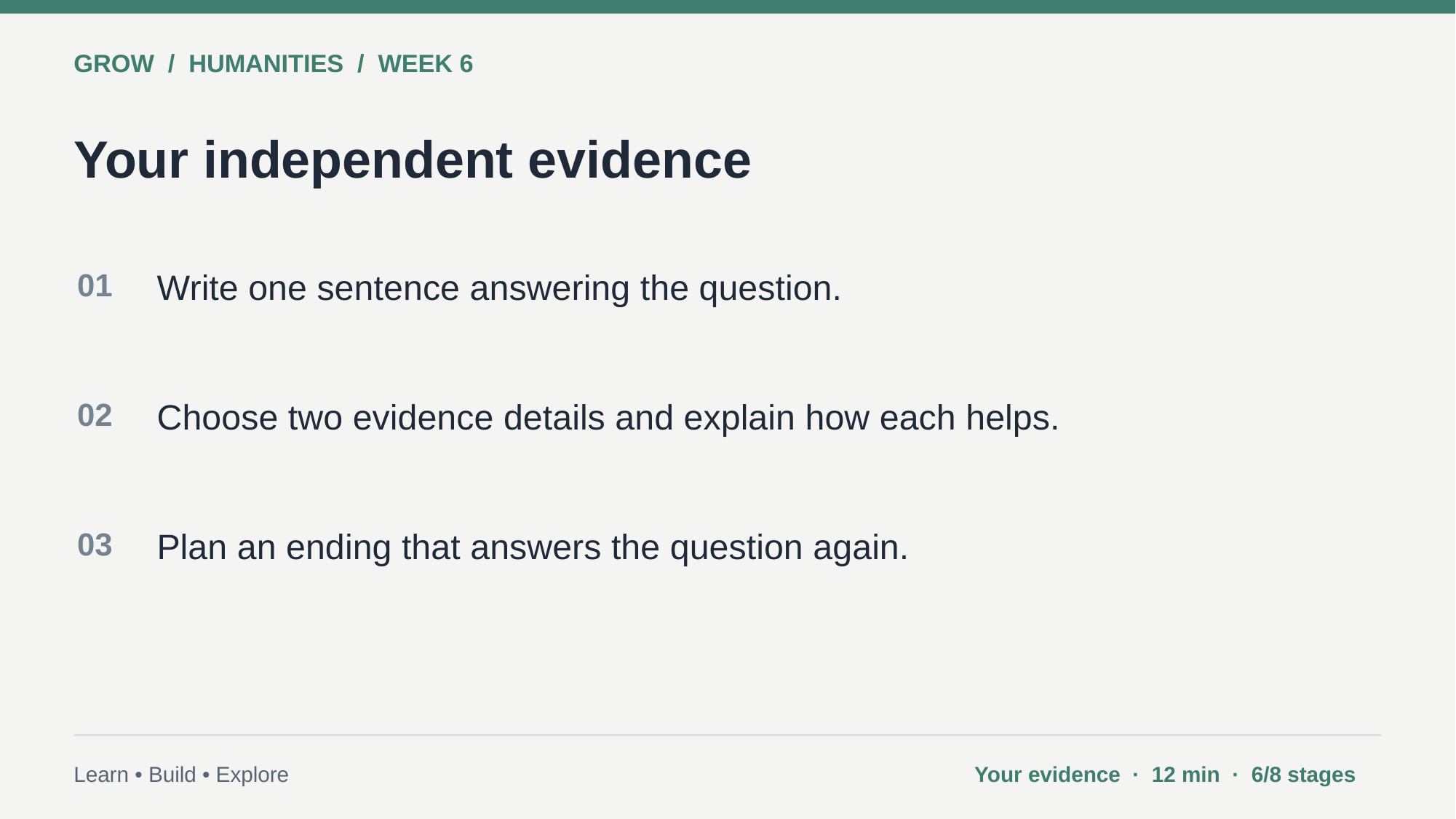

GROW  /  HUMANITIES  /  WEEK 6
Your independent evidence
01
Write one sentence answering the question.
02
Choose two evidence details and explain how each helps.
03
Plan an ending that answers the question again.

Learn • Build • Explore
Your evidence  ·  12 min  ·  6/8 stages